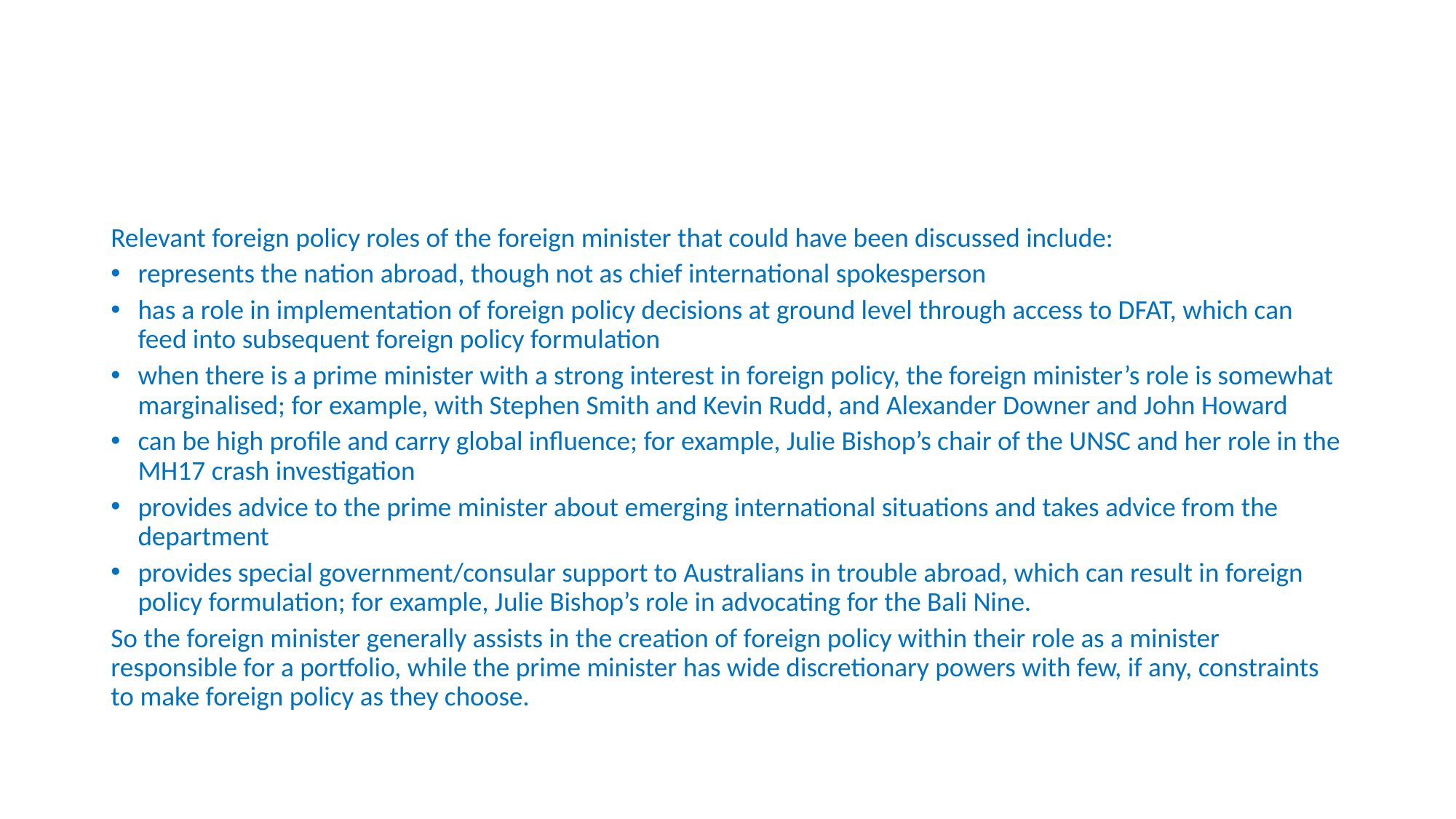

#
Relevant foreign policy roles of the foreign minister that could have been discussed include:
represents the nation abroad, though not as chief international spokesperson
has a role in implementation of foreign policy decisions at ground level through access to DFAT, which can feed into subsequent foreign policy formulation
when there is a prime minister with a strong interest in foreign policy, the foreign minister’s role is somewhat marginalised; for example, with Stephen Smith and Kevin Rudd, and Alexander Downer and John Howard
can be high profile and carry global influence; for example, Julie Bishop’s chair of the UNSC and her role in the MH17 crash investigation
provides advice to the prime minister about emerging international situations and takes advice from the department
provides special government/consular support to Australians in trouble abroad, which can result in foreign policy formulation; for example, Julie Bishop’s role in advocating for the Bali Nine.
So the foreign minister generally assists in the creation of foreign policy within their role as a minister responsible for a portfolio, while the prime minister has wide discretionary powers with few, if any, constraints to make foreign policy as they choose.